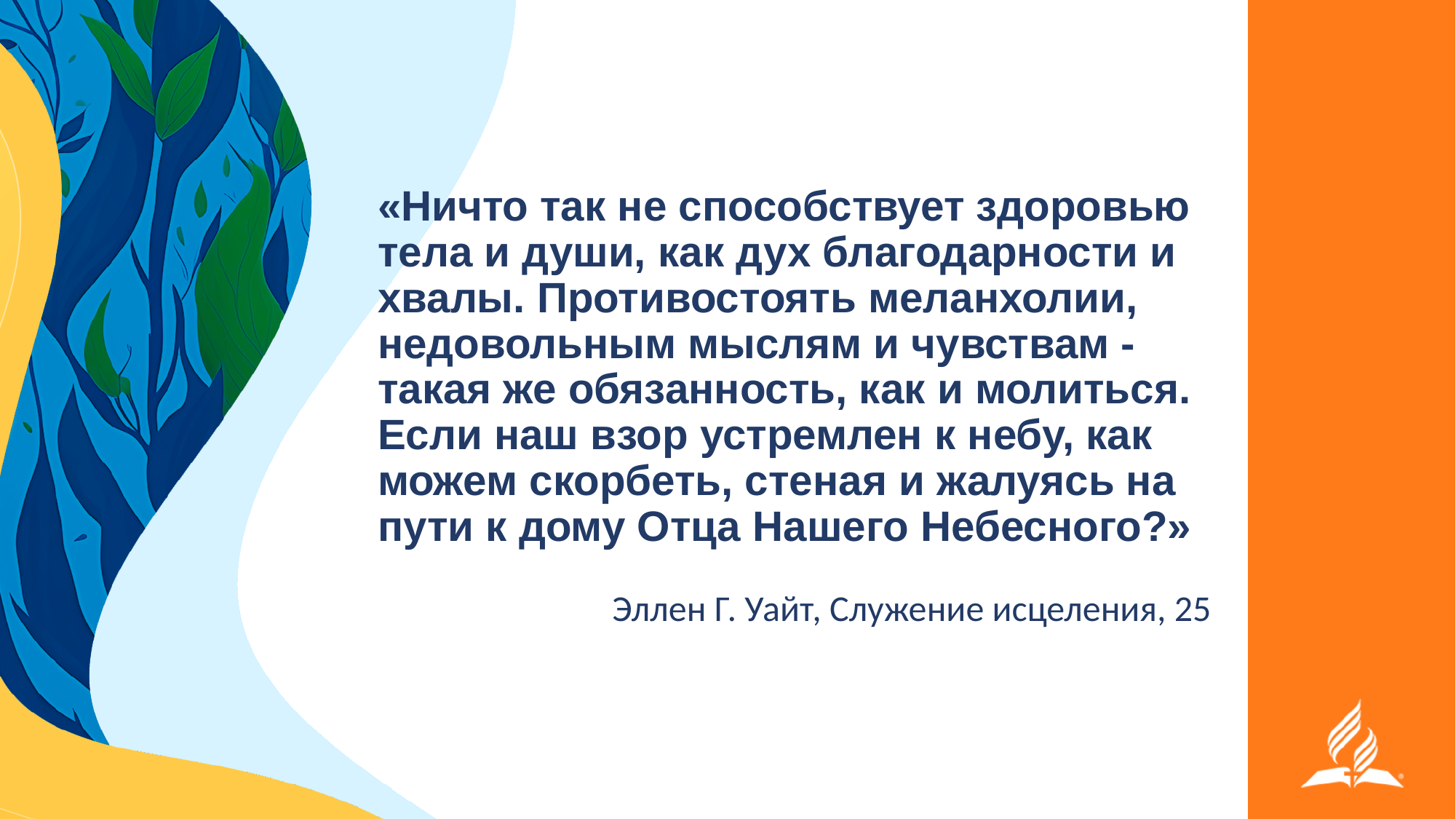

«Ничто так не способствует здоровью тела и души, как дух благодарности и хвалы. Противостоять меланхолии, недовольным мыслям и чувствам - такая же обязанность, как и молиться. Если наш взор устремлен к небу, как можем скорбеть, стеная и жалуясь на пути к дому Отца Нашего Небесного?»

Эллен Г. Уайт, Служение исцеления, 25